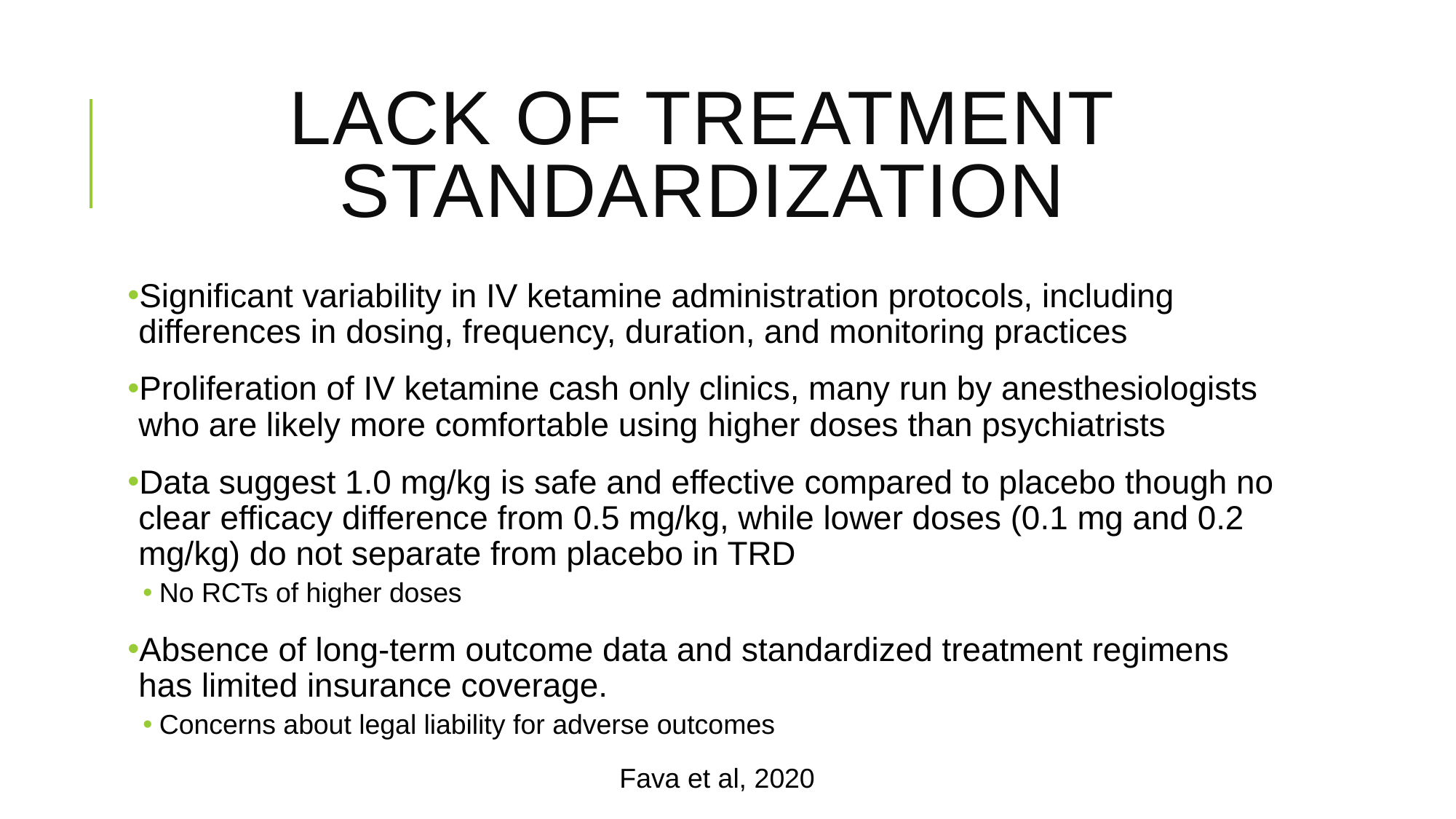

# Lack of treatment standardization
Significant variability in IV ketamine administration protocols, including differences in dosing, frequency, duration, and monitoring practices
Proliferation of IV ketamine cash only clinics, many run by anesthesiologists who are likely more comfortable using higher doses than psychiatrists
Data suggest 1.0 mg/kg is safe and effective compared to placebo though no clear efficacy difference from 0.5 mg/kg, while lower doses (0.1 mg and 0.2 mg/kg) do not separate from placebo in TRD
No RCTs of higher doses
Absence of long-term outcome data and standardized treatment regimens has limited insurance coverage.
Concerns about legal liability for adverse outcomes
Fava et al, 2020